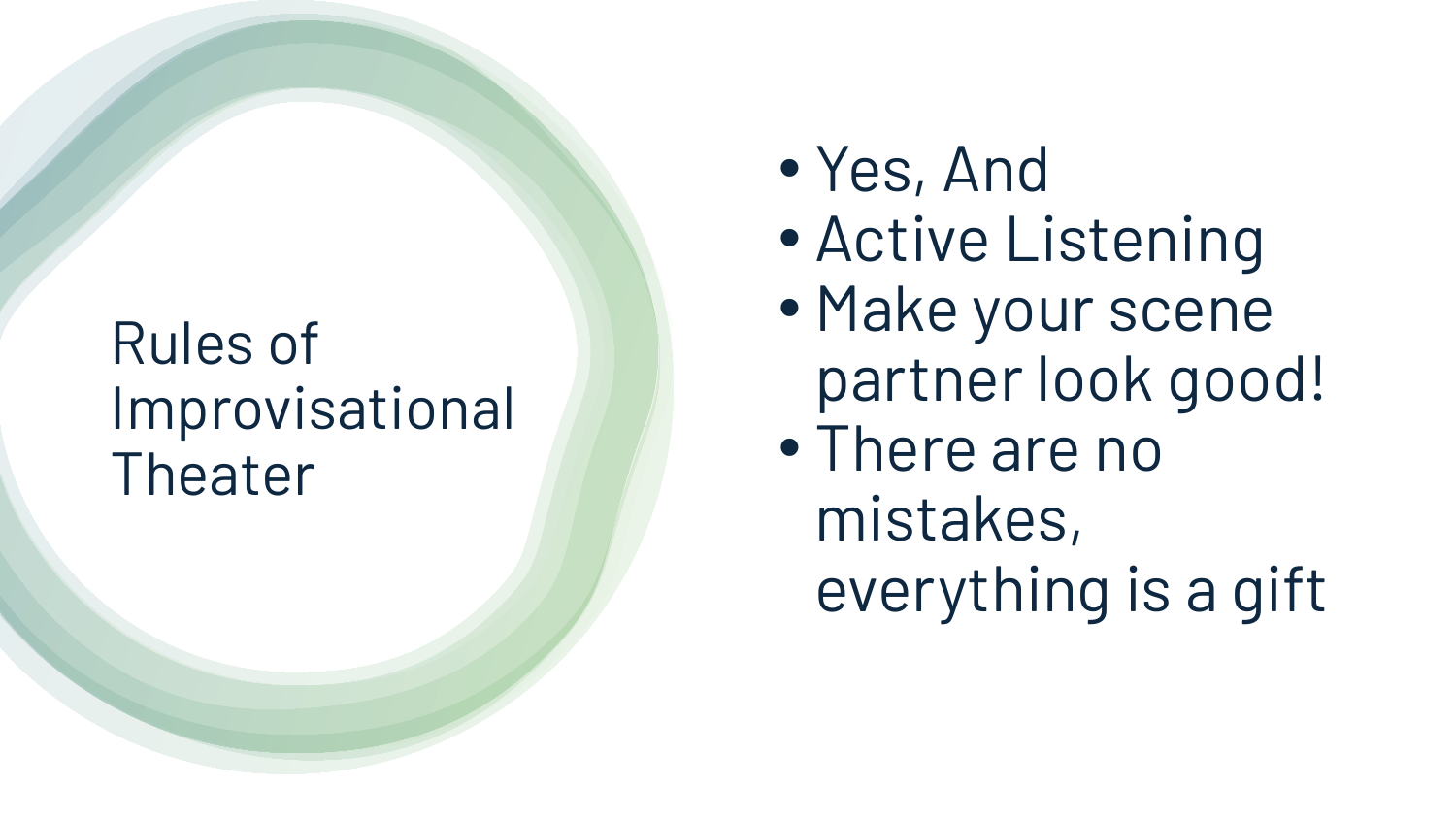

Yes, And
Active Listening
Make your scene partner look good!
There are no mistakes, everything is a gift

# Rules of Improvisational Theater